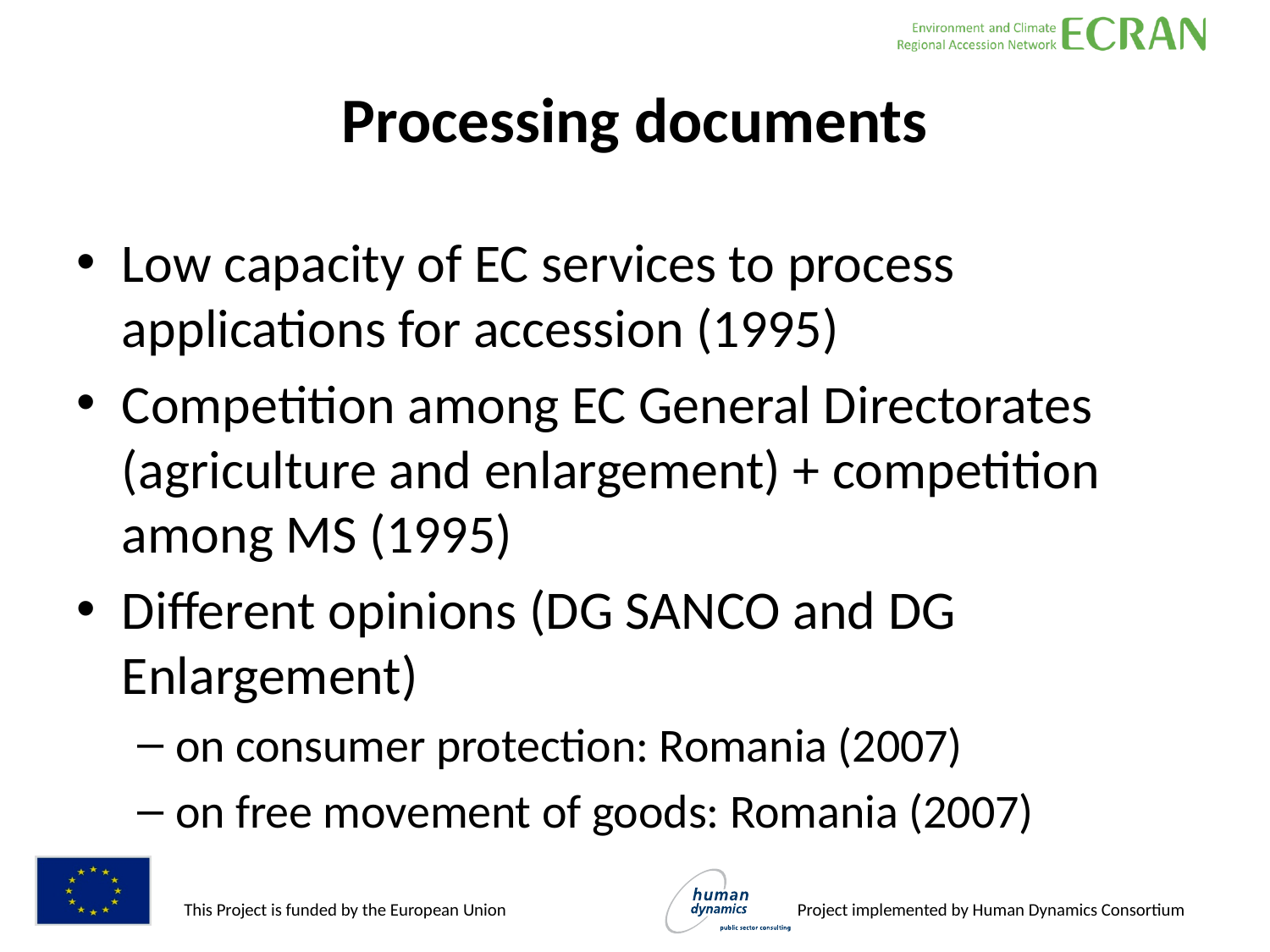

# Processing documents
Low capacity of EC services to process applications for accession (1995)
Competition among EC General Directorates (agriculture and enlargement) + competition among MS (1995)
Different opinions (DG SANCO and DG Enlargement)
on consumer protection: Romania (2007)
on free movement of goods: Romania (2007)